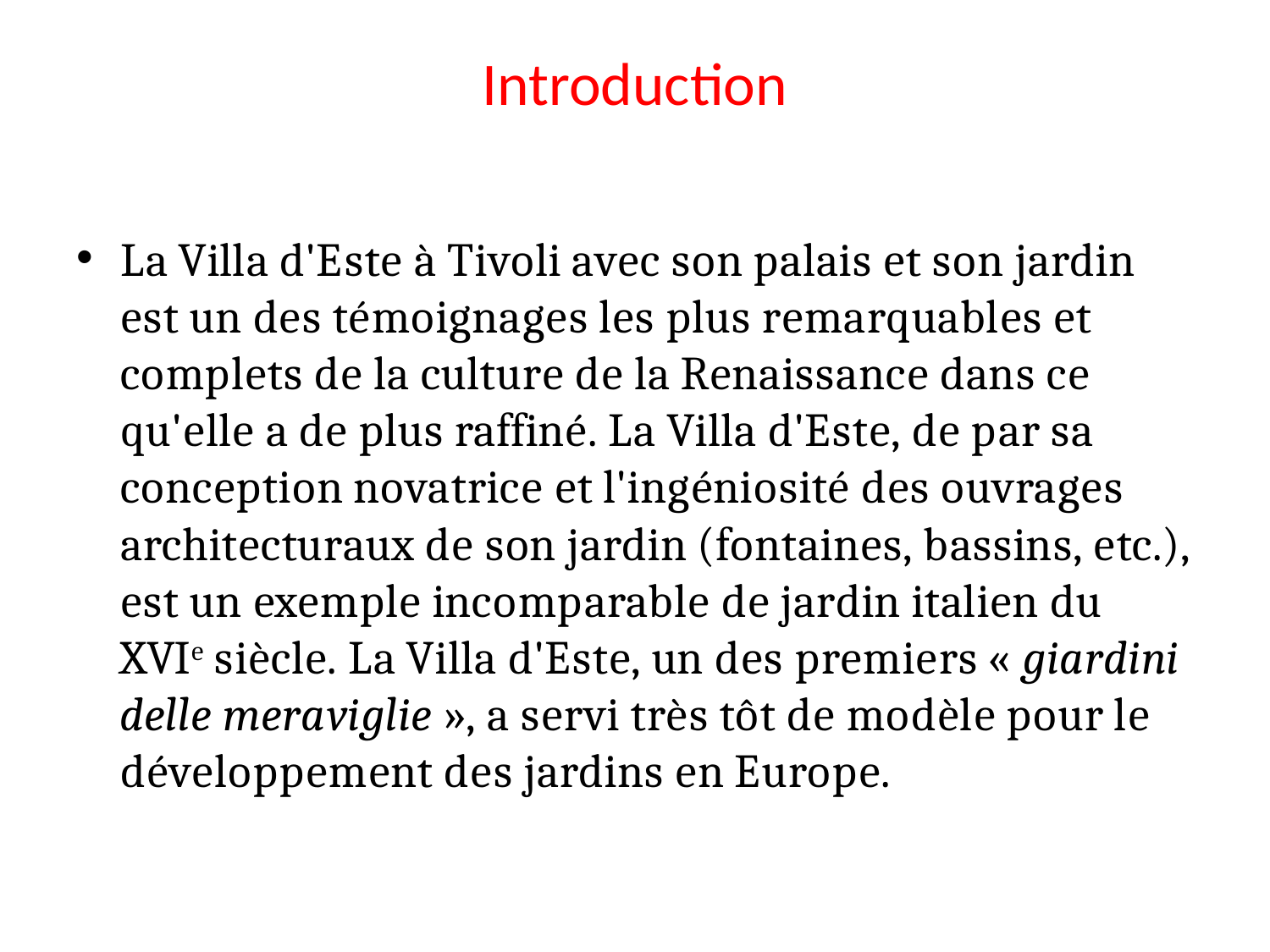

# Introduction
La Villa d'Este à Tivoli avec son palais et son jardin est un des témoignages les plus remarquables et complets de la culture de la Renaissance dans ce qu'elle a de plus raffiné. La Villa d'Este, de par sa conception novatrice et l'ingéniosité des ouvrages architecturaux de son jardin (fontaines, bassins, etc.), est un exemple incomparable de jardin italien du XVIe siècle. La Villa d'Este, un des premiers « giardini delle meraviglie », a servi très tôt de modèle pour le développement des jardins en Europe.